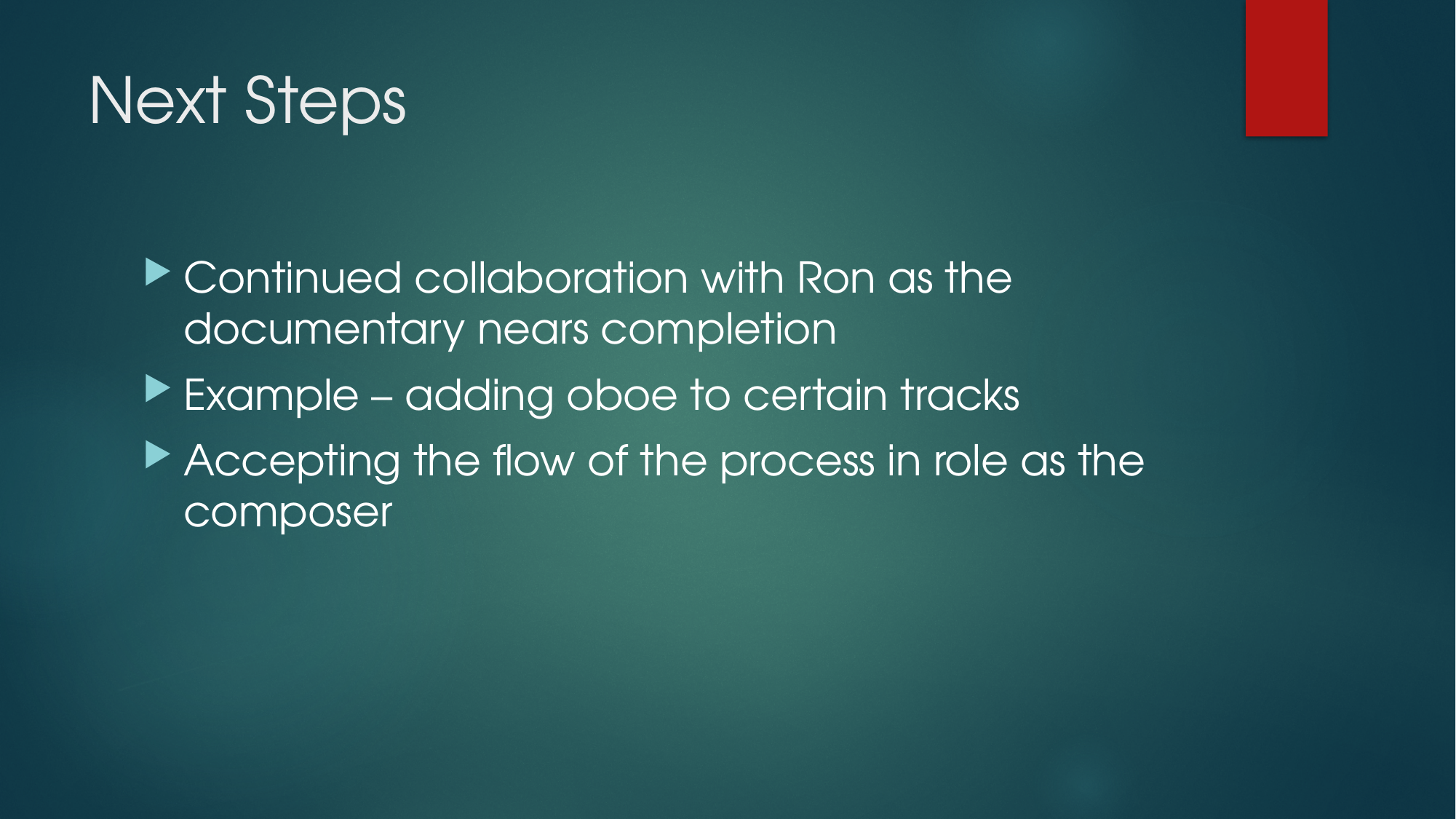

# Next Steps
Continued collaboration with Ron as the documentary nears completion
Example – adding oboe to certain tracks
Accepting the flow of the process in role as the composer